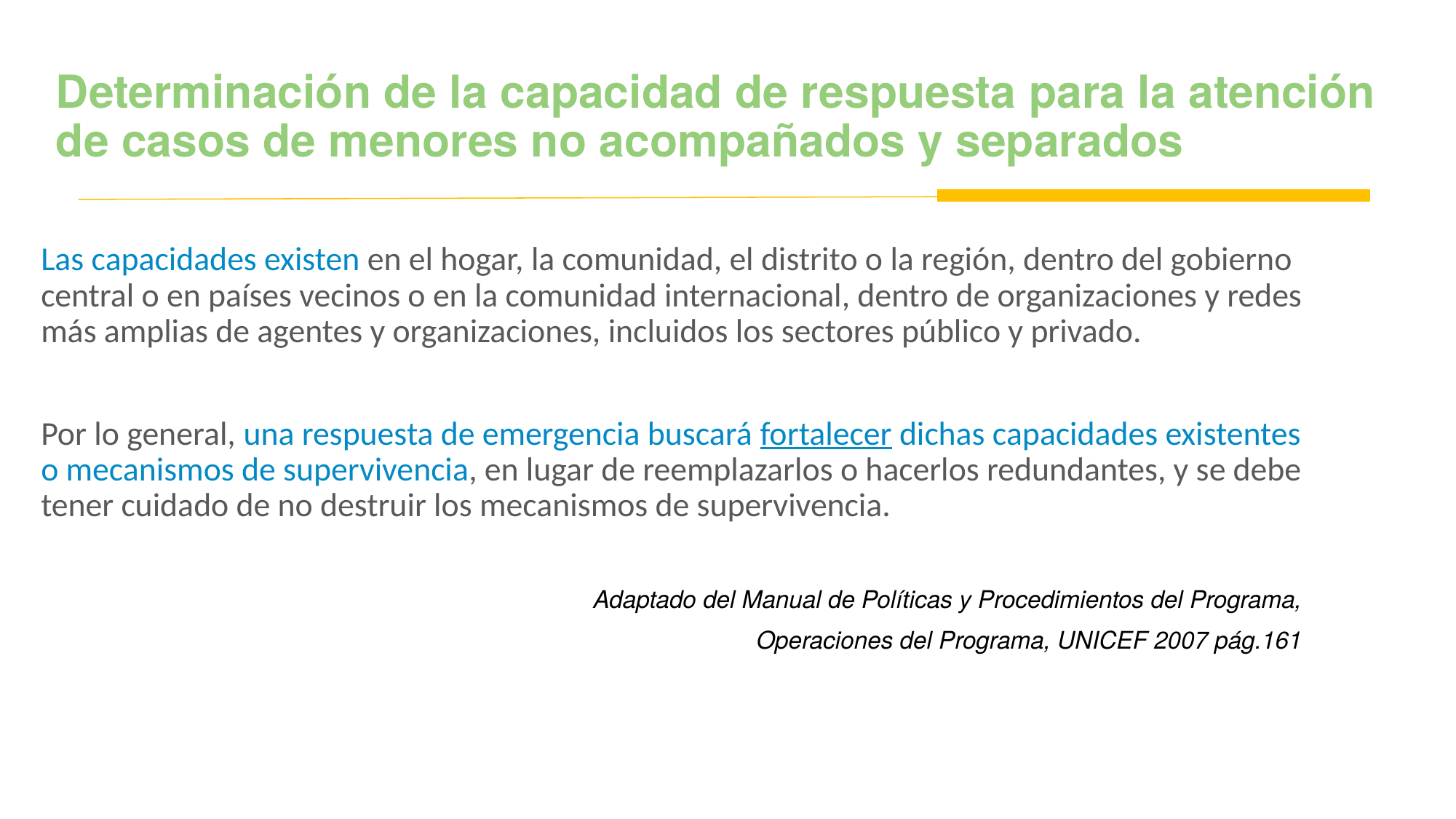

# Determinación de la capacidad de respuesta para la atención de casos de menores no acompañados y separados
Las capacidades existen en el hogar, la comunidad, el distrito o la región, dentro del gobierno central o en países vecinos o en la comunidad internacional, dentro de organizaciones y redes más amplias de agentes y organizaciones, incluidos los sectores público y privado.

Por lo general, una respuesta de emergencia buscará fortalecer dichas capacidades existentes o mecanismos de supervivencia, en lugar de reemplazarlos o hacerlos redundantes, y se debe tener cuidado de no destruir los mecanismos de supervivencia.

Adaptado del Manual de Políticas y Procedimientos del Programa,
Operaciones del Programa, UNICEF 2007 pág.161